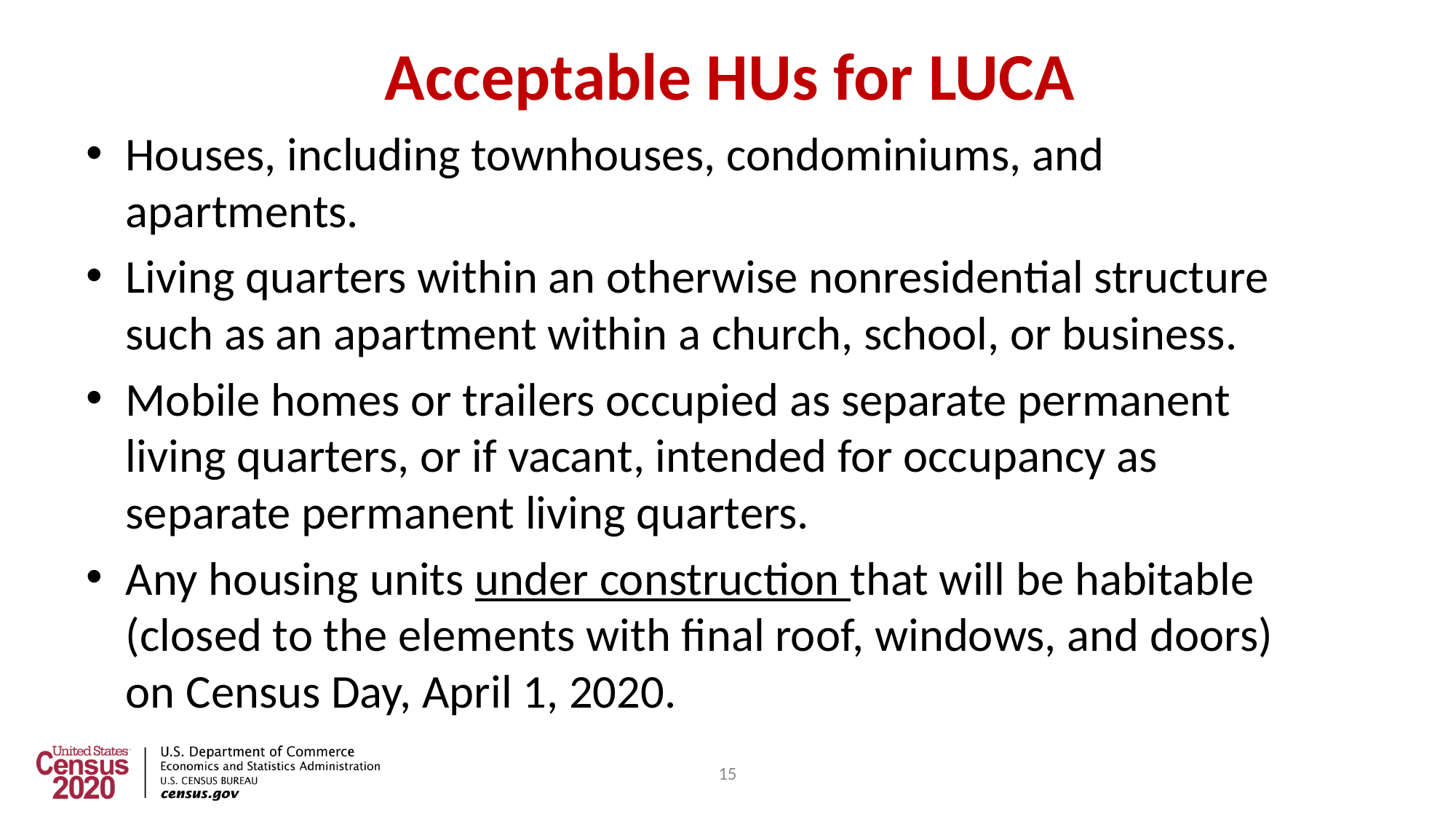

# Acceptable HUs for LUCA
Houses, including townhouses, condominiums, and apartments.
Living quarters within an otherwise nonresidential structure such as an apartment within a church, school, or business.
Mobile homes or trailers occupied as separate permanent living quarters, or if vacant, intended for occupancy as separate permanent living quarters.
Any housing units under construction that will be habitable (closed to the elements with final roof, windows, and doors) on Census Day, April 1, 2020.

15